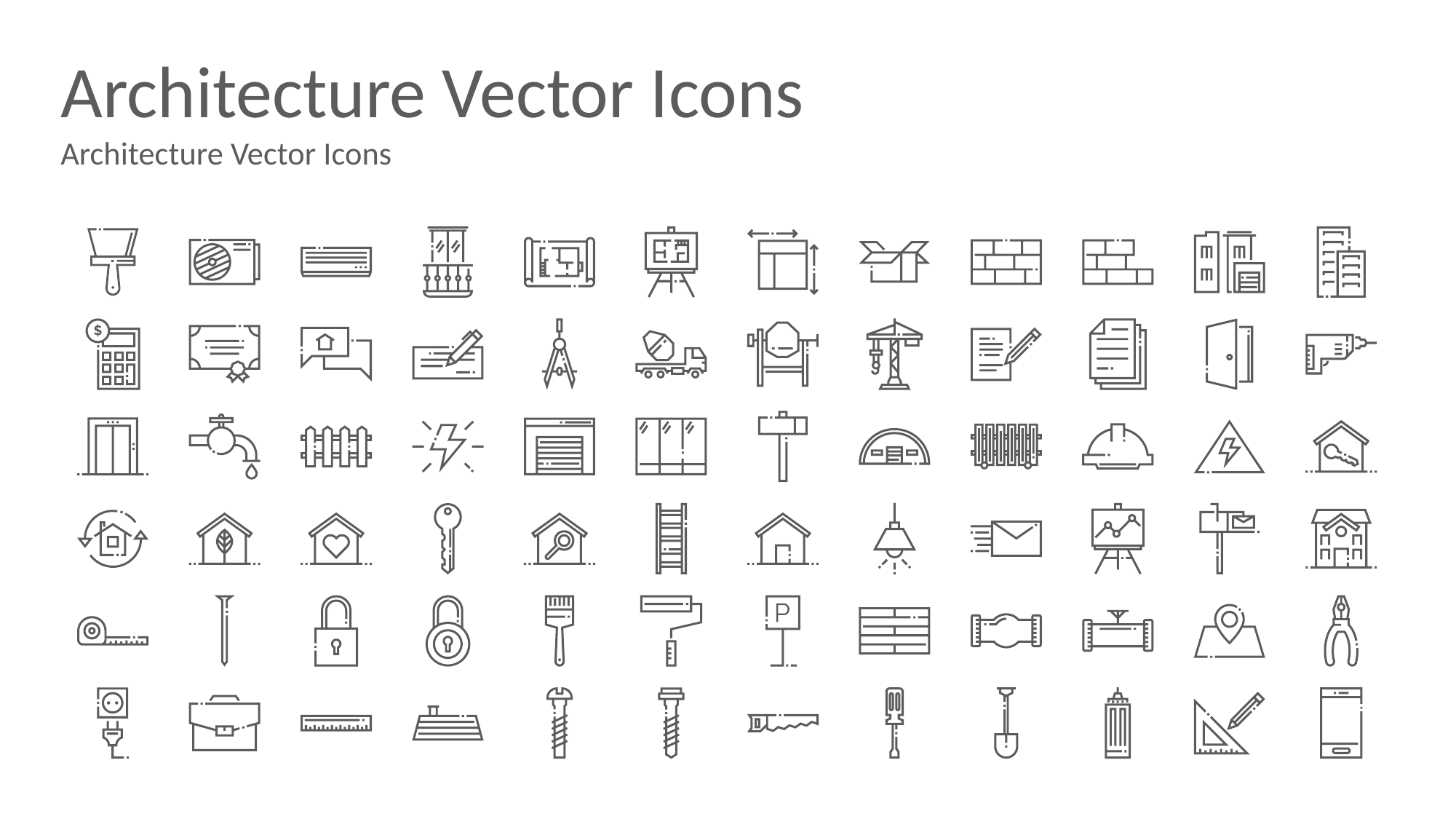

# Architecture Vector Icons
Architecture Vector Icons